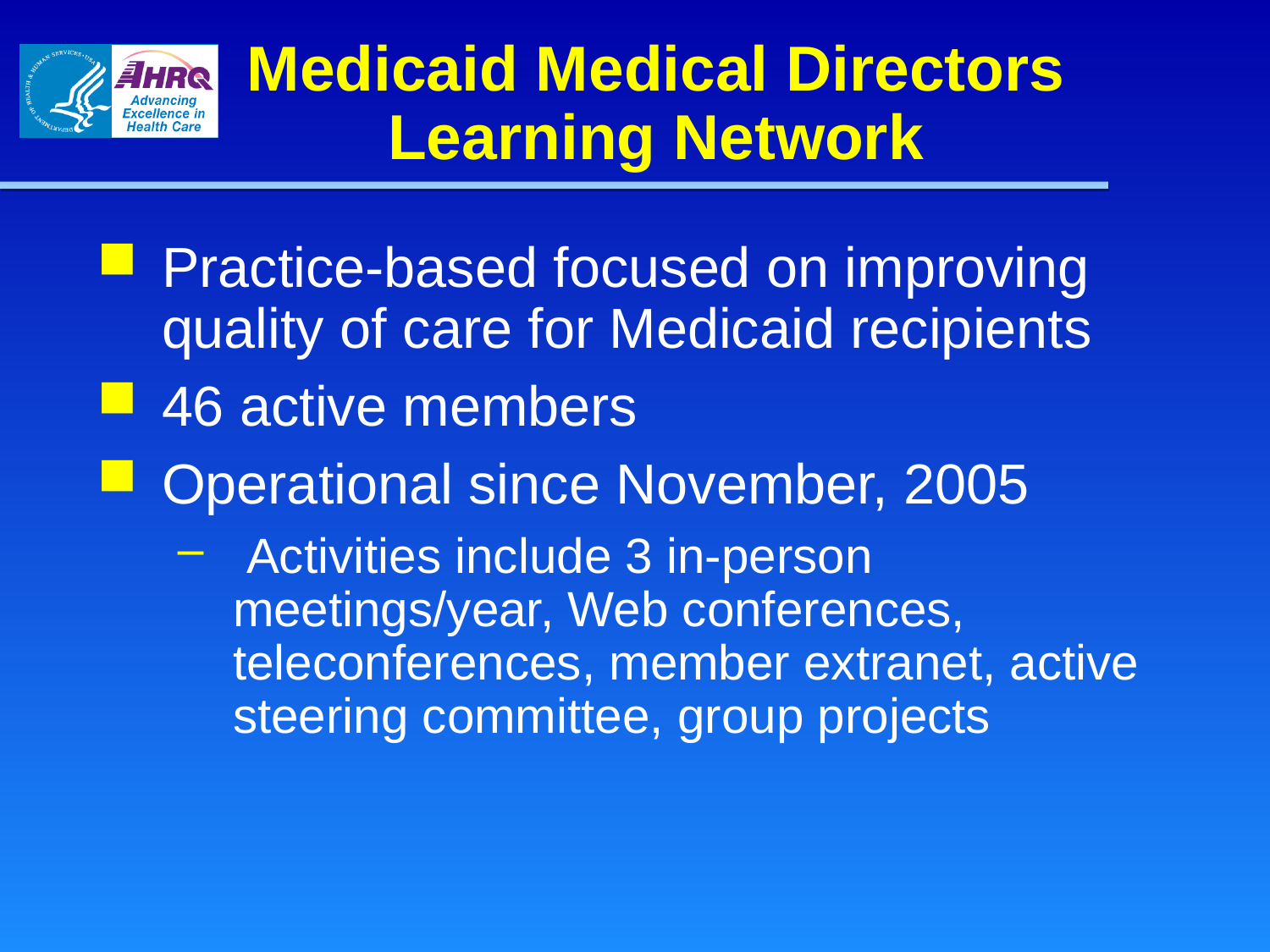

# Medicaid Medical Directors Learning Network
Practice-based focused on improving quality of care for Medicaid recipients
46 active members
Operational since November, 2005
 Activities include 3 in-person meetings/year, Web conferences, teleconferences, member extranet, active steering committee, group projects